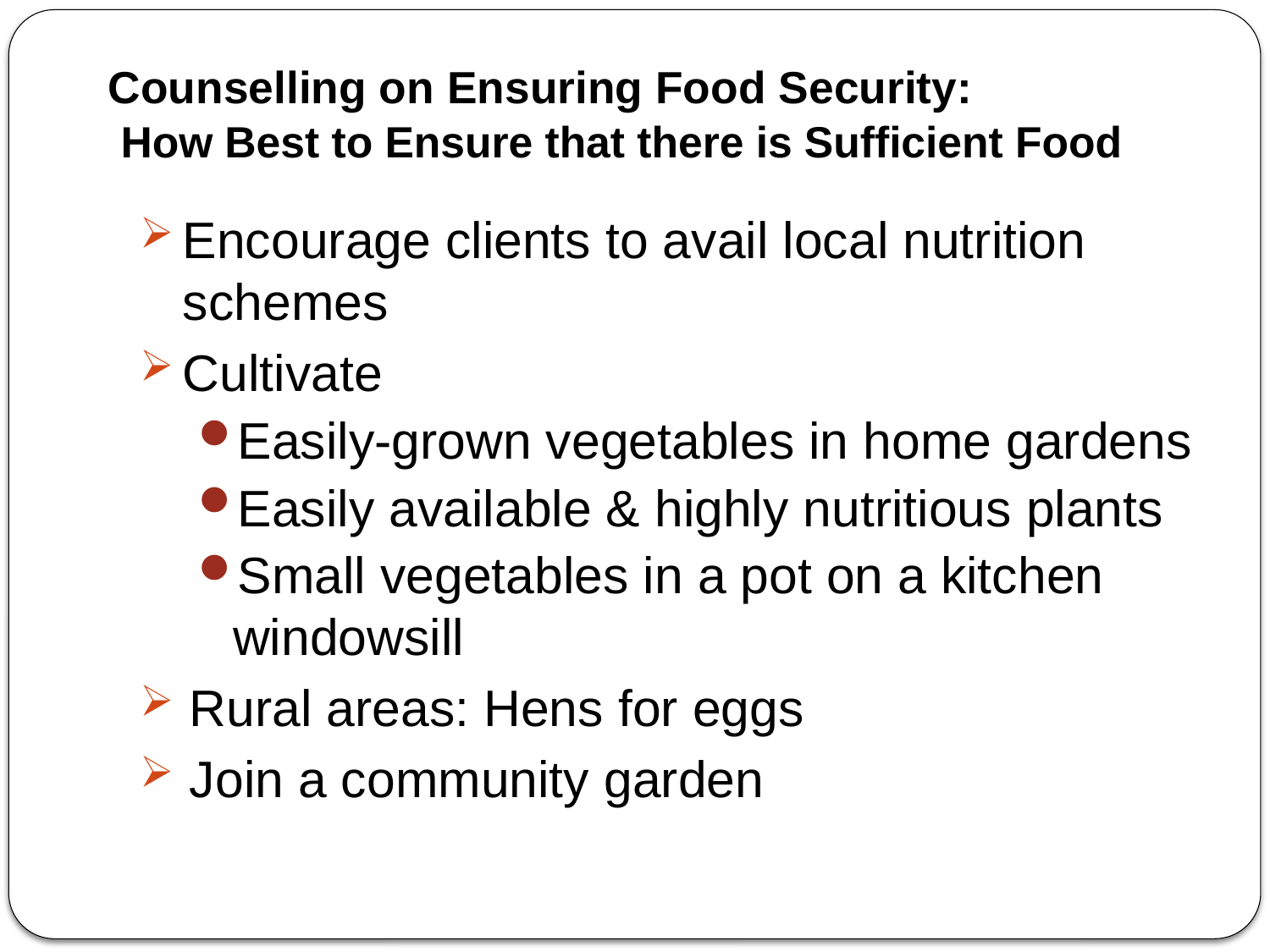

# Counselling on Ensuring Food Security: How Best to Ensure that there is Sufficient Food
Encourage clients to avail local nutrition schemes
Cultivate
Easily-grown vegetables in home gardens
Easily available & highly nutritious plants
Small vegetables in a pot on a kitchen windowsill
Rural areas: Hens for eggs
Join a community garden